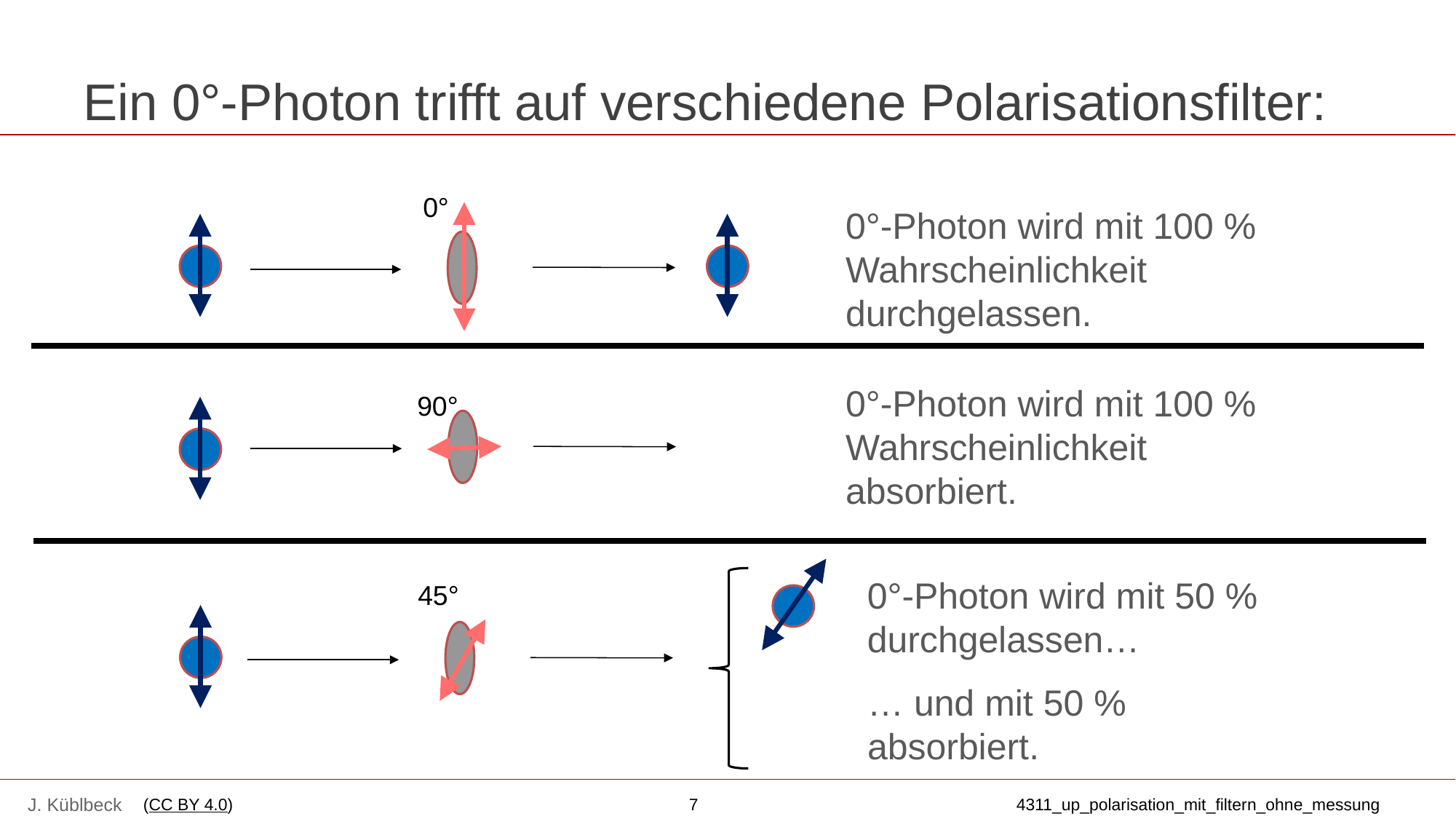

# Ein 0°-Photon trifft auf verschiedene Polarisationsfilter:

0°
0°-Photon wird mit 100 % Wahrscheinlichkeit durchgelassen.

0°-Photon wird mit 100 % Wahrscheinlichkeit absorbiert.
90°

0°-Photon wird mit 50 % durchgelassen…
45°

… und mit 50 %
absorbiert.